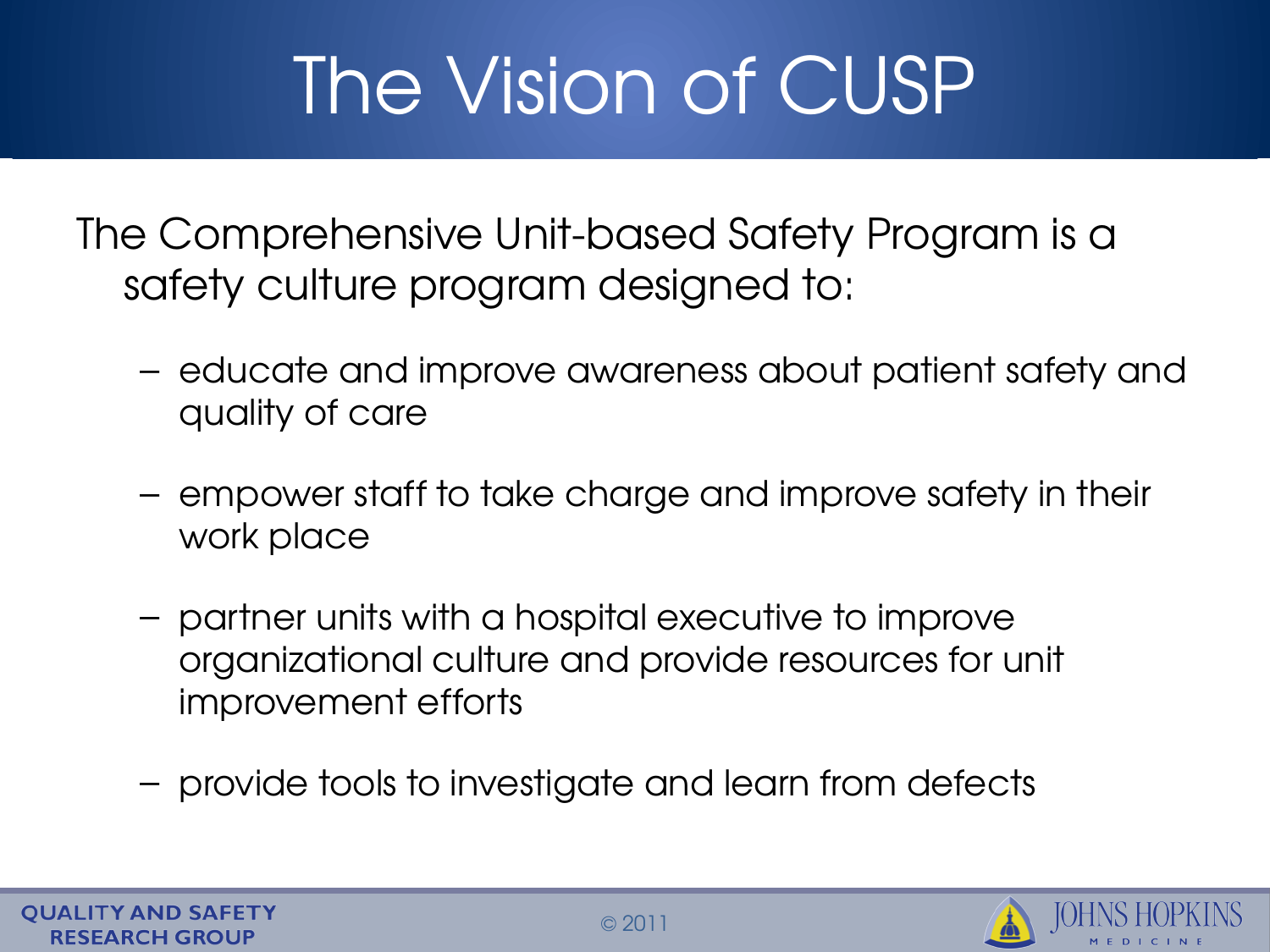

# The Vision of CUSP
The Comprehensive Unit-based Safety Program is a safety culture program designed to:
educate and improve awareness about patient safety and quality of care
empower staff to take charge and improve safety in their work place
partner units with a hospital executive to improve organizational culture and provide resources for unit improvement efforts
provide tools to investigate and learn from defects